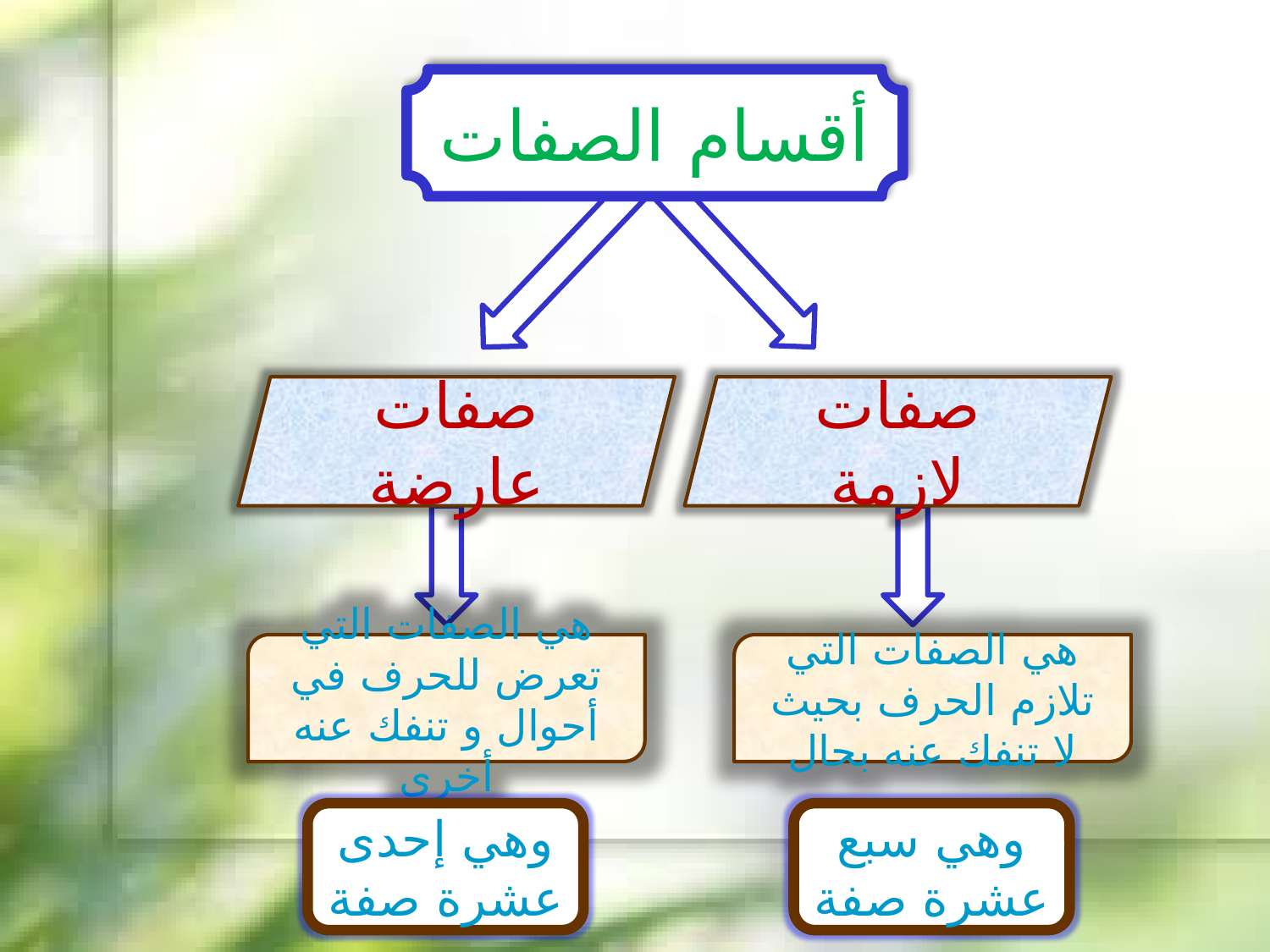

أقسام الصفات

صفات عارضة
صفات لازمة

هي الصفات التي تعرض للحرف في أحوال و تنفك عنه أخرى
هي الصفات التي تلازم الحرف بحيث لا تنفك عنه بحال
وهي إحدى عشرة صفة
وهي سبع عشرة صفة